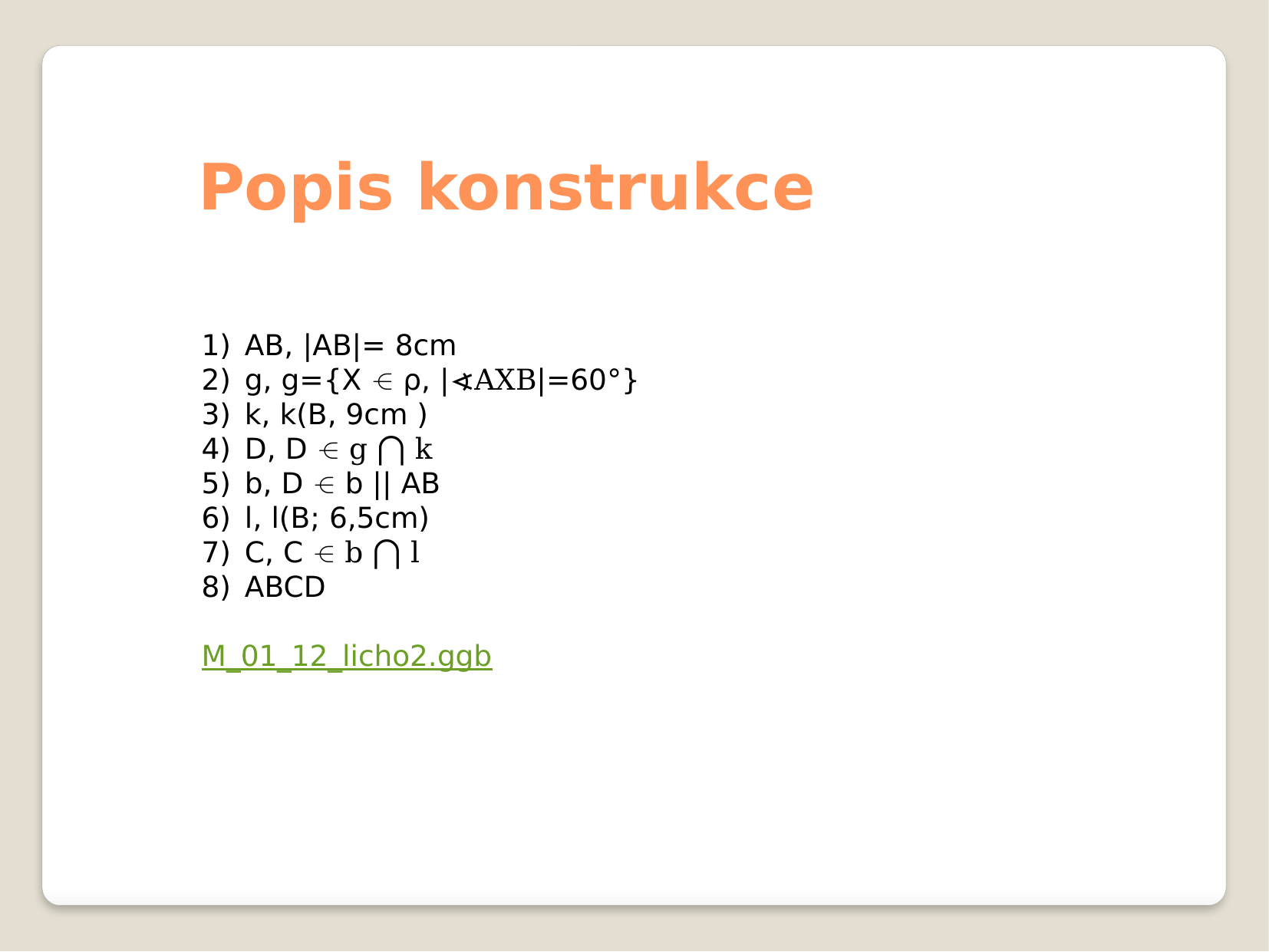

Popis konstrukce
AB, |AB|= 8cm
g, g={X ⋲ ρ, |∢AXB|=60°}
k, k(B, 9cm )
D, D ⋲ g ⋂ k
b, D ⋲ b || AB
l, l(B; 6,5cm)
C, C ⋲ b ⋂ l
ABCD

M_01_12_licho2.ggb